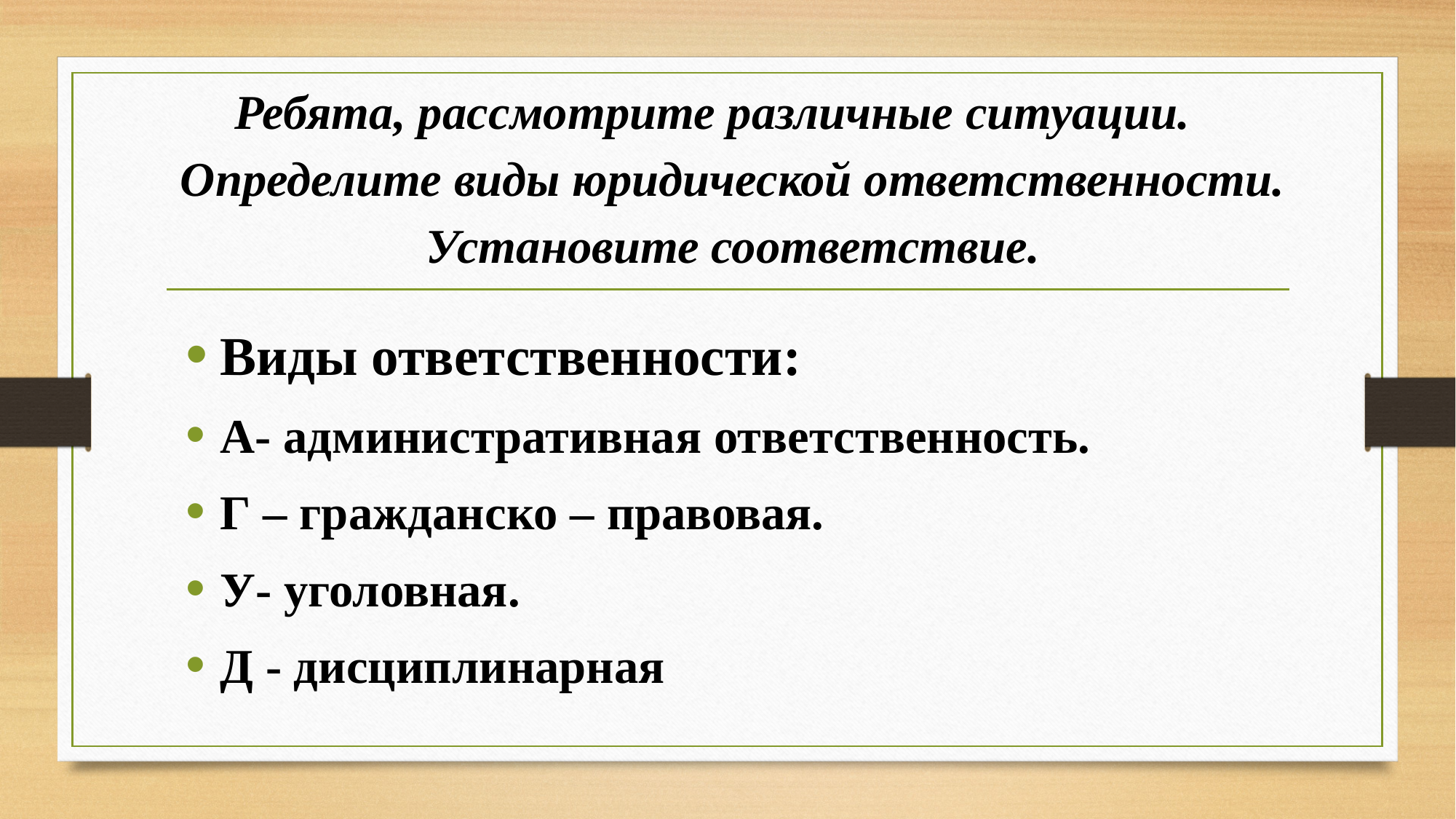

# Ребята, рассмотрите различные ситуации. Определите виды юридической ответственности. Установите соответствие.
Виды ответственности:
А- административная ответственность.
Г – гражданско – правовая.
У- уголовная.
Д - дисциплинарная